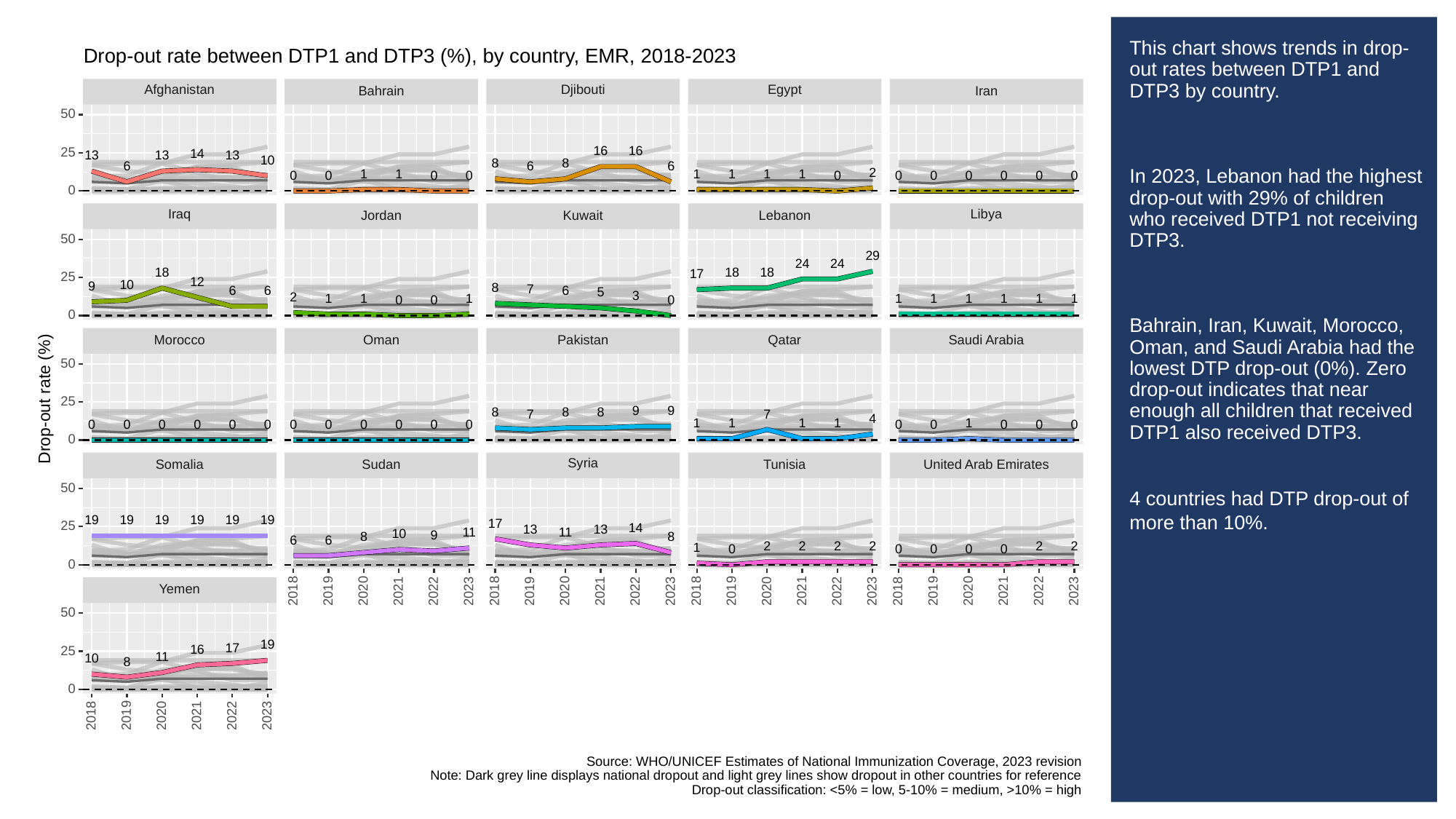

# This chart shows trends in drop-out rates between DTP1 and DTP3 by country.

In 2023, Lebanon had the highest drop-out with 29% of children who received DTP1 not receiving DTP3.

Bahrain, Iran, Kuwait, Morocco, Oman, and Saudi Arabia had the lowest DTP drop-out (0%). Zero drop-out indicates that near enough all children that received DTP1 also received DTP3.

4 countries had DTP drop-out of more than 10%.

Drop-out rate between DTP1 and DTP3 (%), by country, EMR, 2018-2023

Afghanistan
Djibouti
Egypt
Bahrain
Iran

50

16
16
25
14
13
13
13

10
8
8

6
6
6

2

1
1
1
1
1
1
0
0
0
0
0
0
0
0
0
0
0

0

Libya
Iraq
Jordan
Kuwait
Lebanon

50

29

24
24
18
18
18
17

25

12
10
9
8
7

6
6
6

5

3
2

1
1
1
1
1
1
1
1
1
0
0
0

0

Qatar
Oman
Saudi Arabia
Morocco
Pakistan

50

Drop-out rate (%)

25

9
9
8
8
8
7
7

4

1
1
1
1
1
0
0
0
0
0
0
0
0
0
0
0
0
0
0
0
0
0

0

Syria
Somalia
Sudan
United Arab Emirates
Tunisia

50

19
19
19
19
19
19
17

25
14
13
13

11
11
10
9
8
8

6
6

2
2
2
2
2
2

1
0
0
0
0
0

0

Yemen
2023
2023
2023
2023
2018
2019
2020
2021
2022
2018
2019
2020
2021
2022
2018
2019
2020
2021
2022
2018
2019
2020
2021
2022

50

19
17

16
25

11
10
8

0

2023
2018
2019
2020
2021
2022
Source: WHO/UNICEF Estimates of National Immunization Coverage, 2023 revision
Note: Dark grey line displays national dropout and light grey lines show dropout in other countries for reference
Drop-out classification: <5% = low, 5-10% = medium, >10% = high